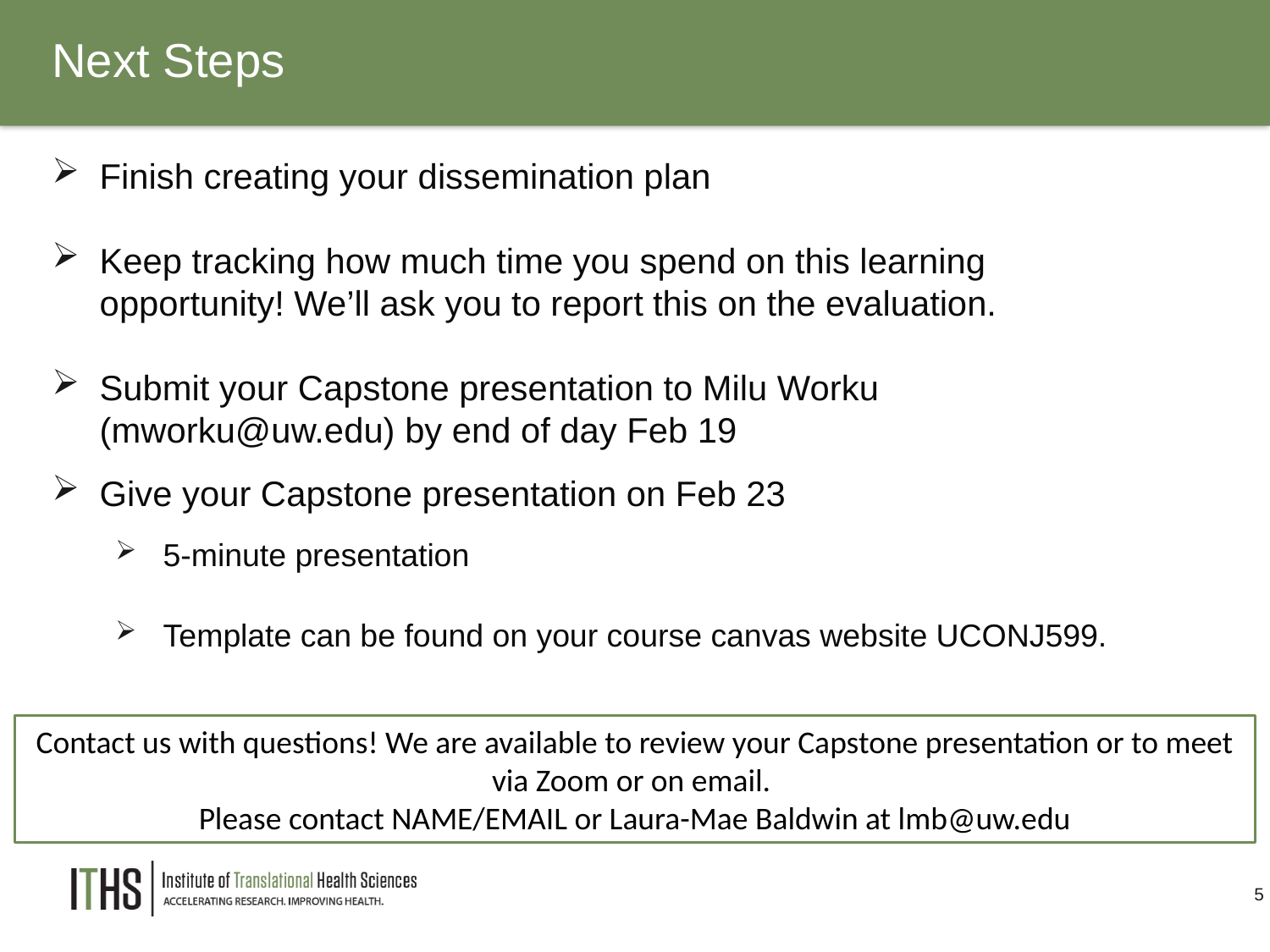

# Next Steps
Finish creating your dissemination plan
Keep tracking how much time you spend on this learning opportunity! We’ll ask you to report this on the evaluation.
Submit your Capstone presentation to Milu Worku (mworku@uw.edu) by end of day Feb 19
Give your Capstone presentation on Feb 23
5-minute presentation
Template can be found on your course canvas website UCONJ599.

Contact us with questions! We are available to review your Capstone presentation or to meet via Zoom or on email.
Please contact NAME/EMAIL or Laura-Mae Baldwin at lmb@uw.edu